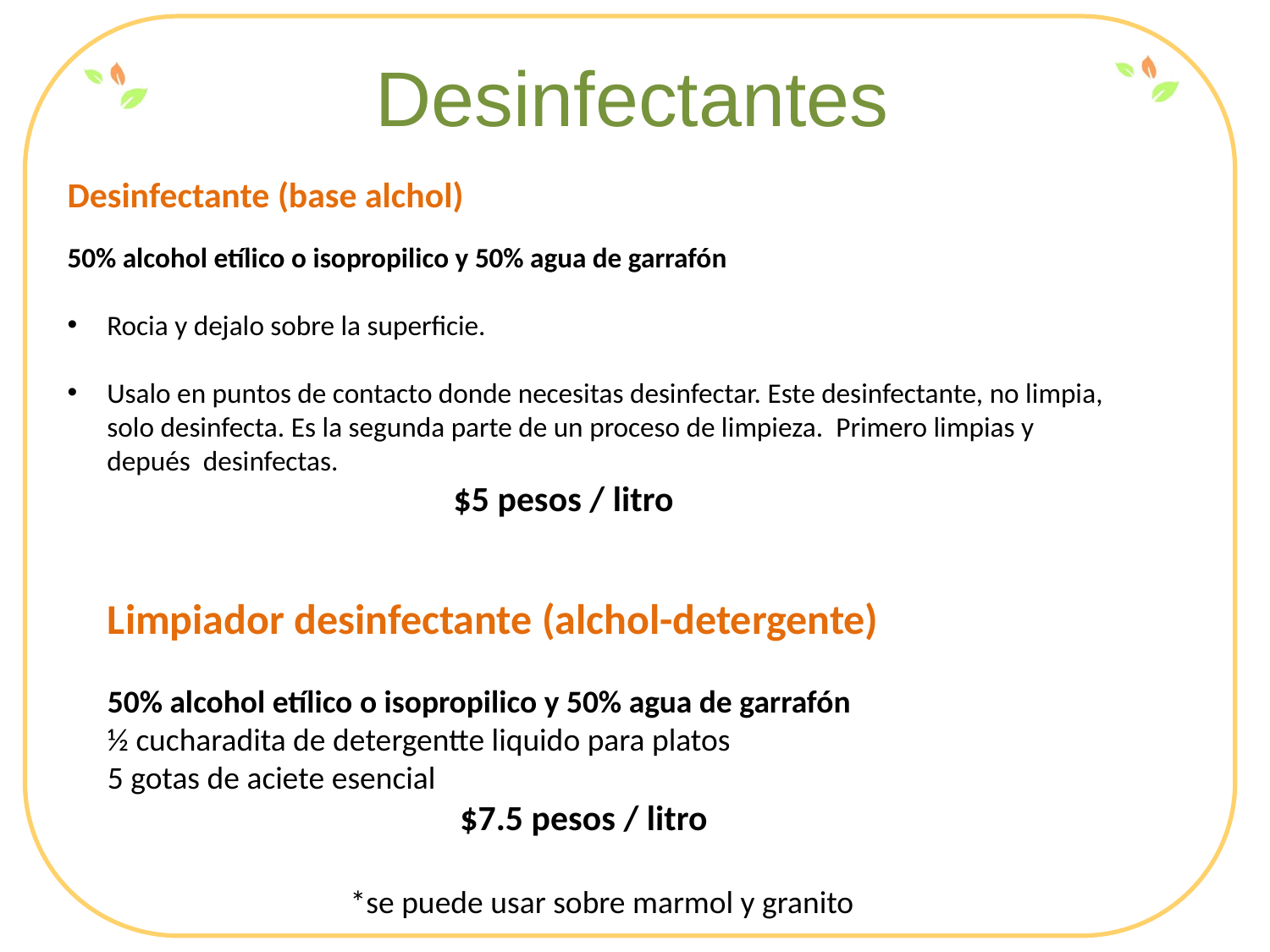

# Desinfectantes
Desinfectante (base alchol)

50% alcohol etílico o isopropilico y 50% agua de garrafón

Rocia y dejalo sobre la superficie.

Usalo en puntos de contacto donde necesitas desinfectar. Este desinfectante, no limpia, solo desinfecta. Es la segunda parte de un proceso de limpieza.  Primero limpias y depués  desinfectas.
                                                $5 pesos / litro
Limpiador desinfectante (alchol-detergente)

50% alcohol etílico o isopropilico y 50% agua de garrafón
½ cucharadita de detergentte liquido para platos
5 gotas de aciete esencial
                                                 $7.5 pesos / litro
*se puede usar sobre marmol y granito